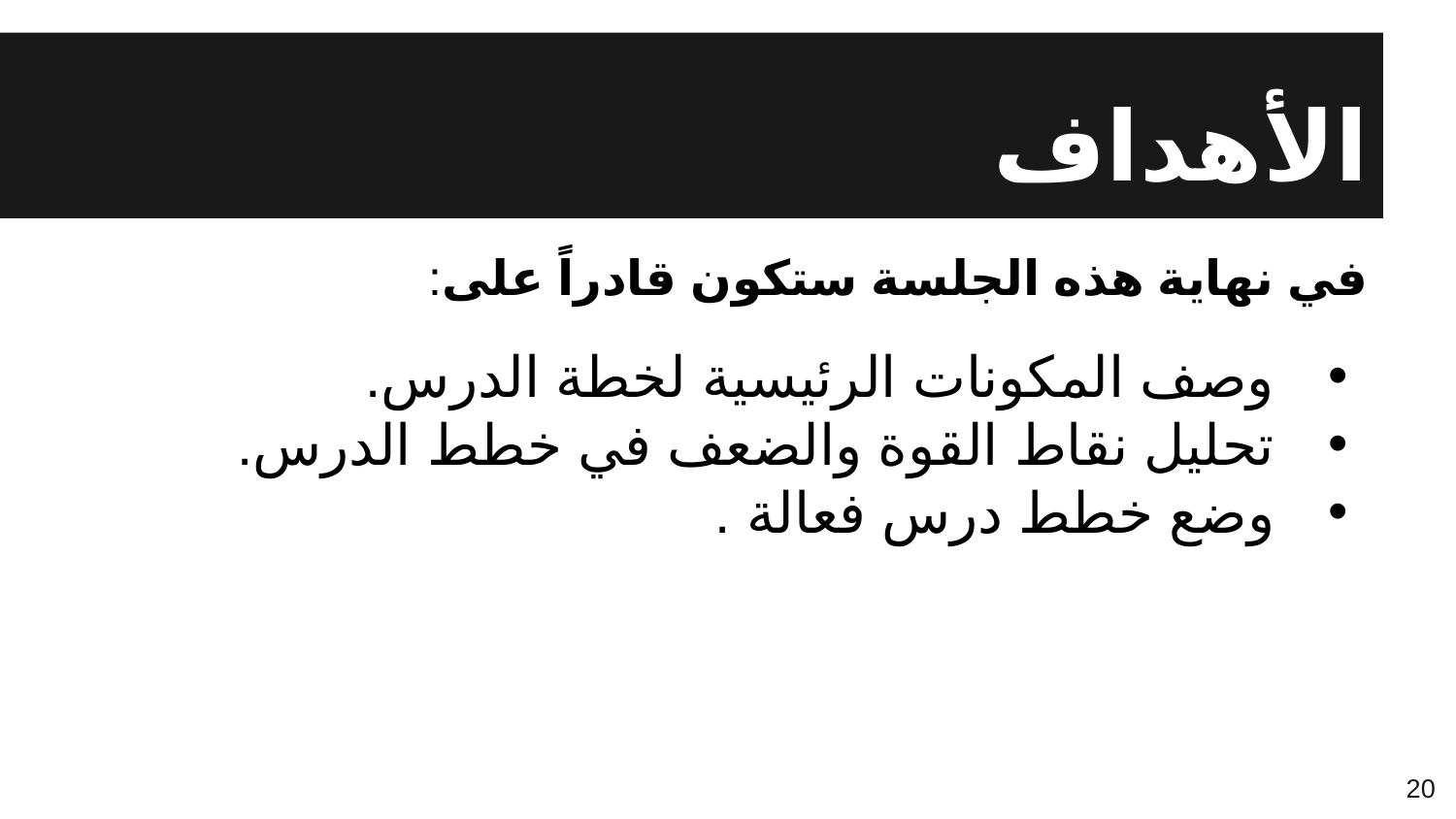

# الأهداف
في نهاية هذه الجلسة ستكون قادراً على:

وصف المكونات الرئيسية لخطة الدرس.
تحليل نقاط القوة والضعف في خطط الدرس.
وضع خطط درس فعالة .

20